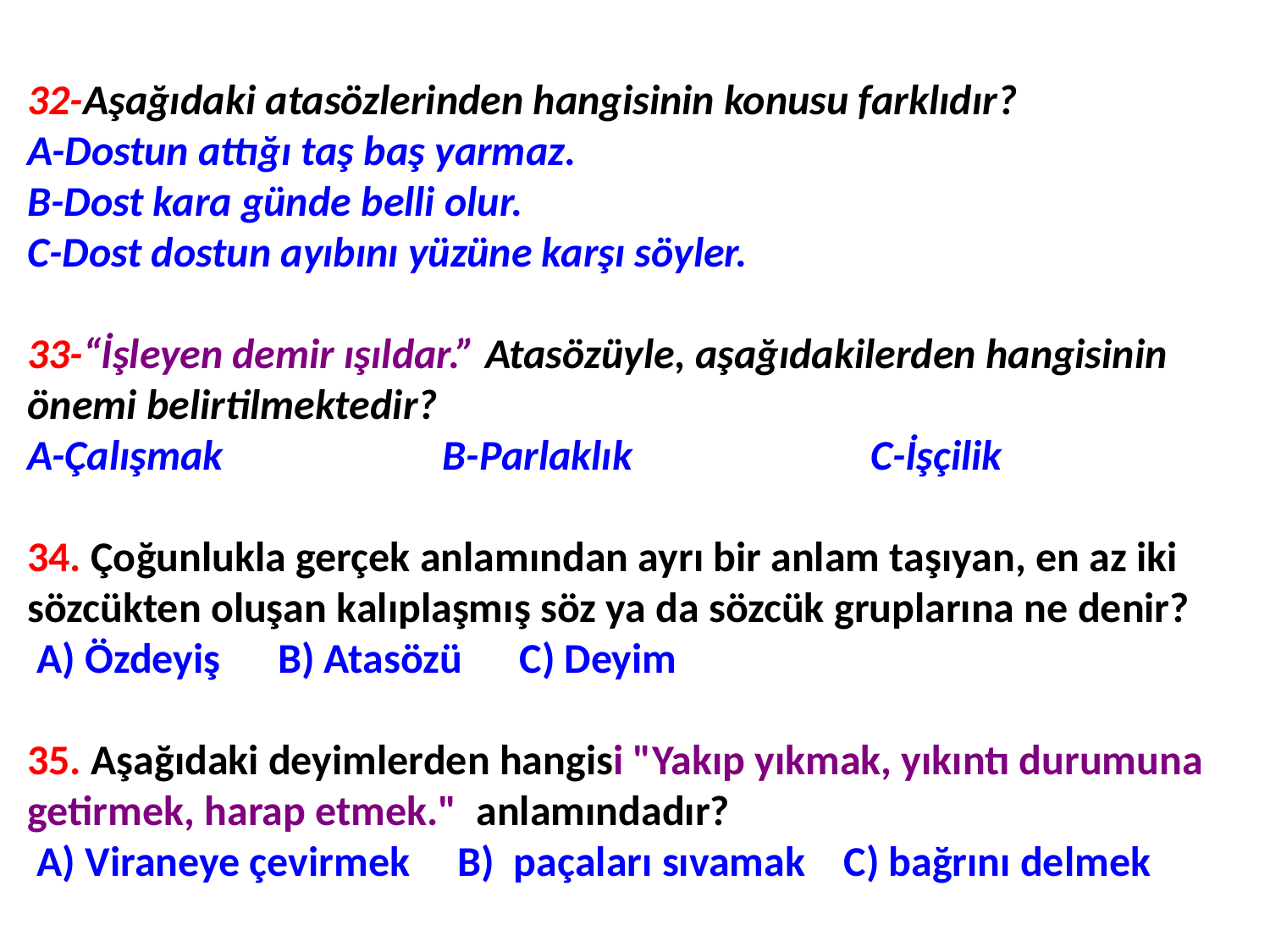

32-Aşağıdaki atasözlerinden hangisinin konusu farklıdır?
A-Dostun attığı taş baş yarmaz.
B-Dost kara günde belli olur.
C-Dost dostun ayıbını yüzüne karşı söyler.

33-“İşleyen demir ışıldar.” Atasözüyle, aşağıdakilerden hangisinin önemi belirtilmektedir?
A-Çalışmak                       B-Parlaklık                         C-İşçilik

34. Çoğunlukla gerçek anlamından ayrı bir anlam taşıyan, en az iki sözcükten oluşan kalıplaşmış söz ya da sözcük gruplarına ne denir?
 A) Özdeyiş      B) Atasözü      C) Deyim

35. Aşağıdaki deyimlerden hangisi "Yakıp yıkmak, yıkıntı durumuna getirmek, harap etmek."  anlamındadır?
 A) Viraneye çevirmek     B)  paçaları sıvamak    C) bağrını delmek